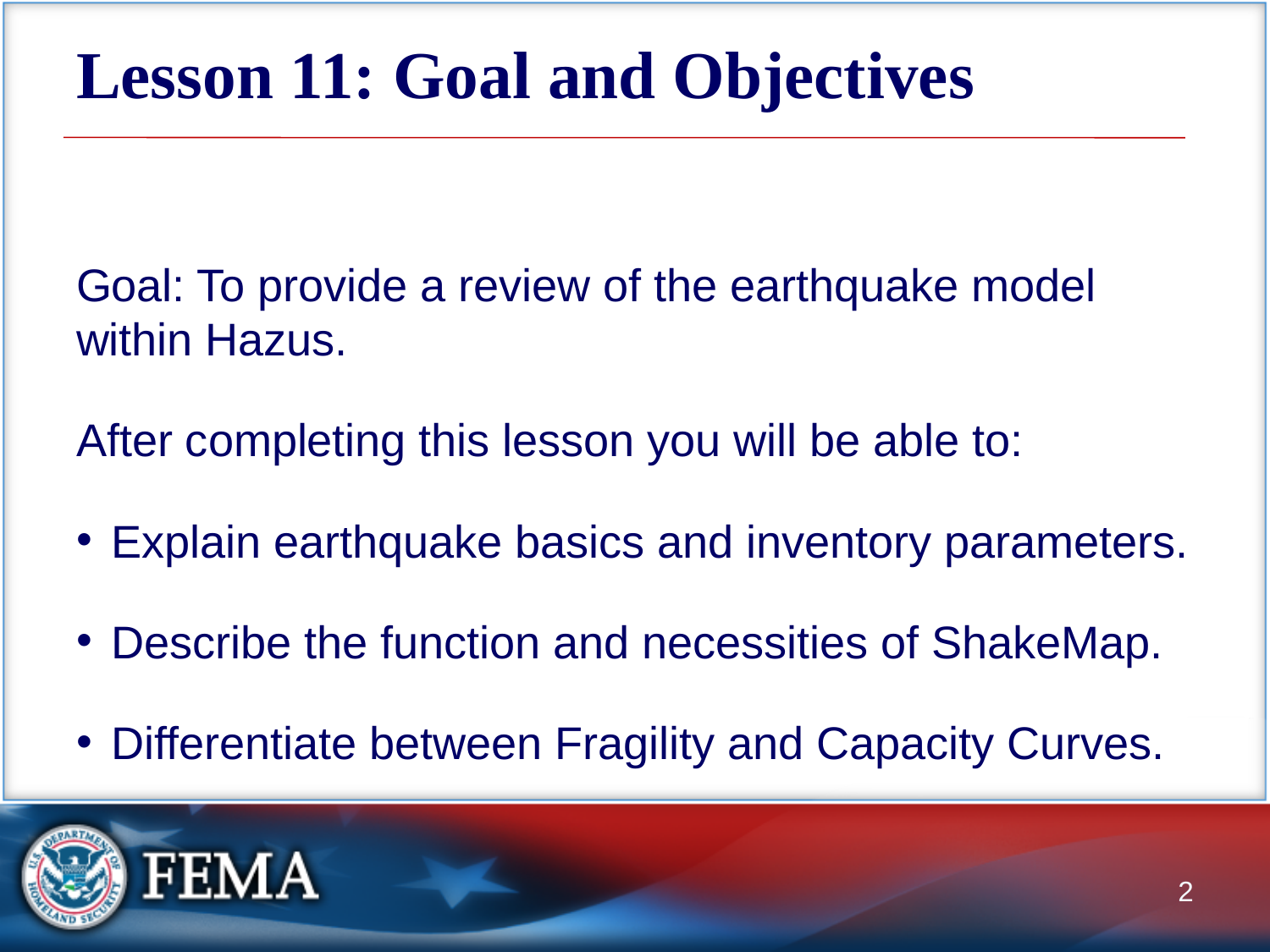

# Lesson 11: Goal and Objectives

Goal: To provide a review of the earthquake model within Hazus.
After completing this lesson you will be able to:
Explain earthquake basics and inventory parameters.
Describe the function and necessities of ShakeMap.
Differentiate between Fragility and Capacity Curves.
2